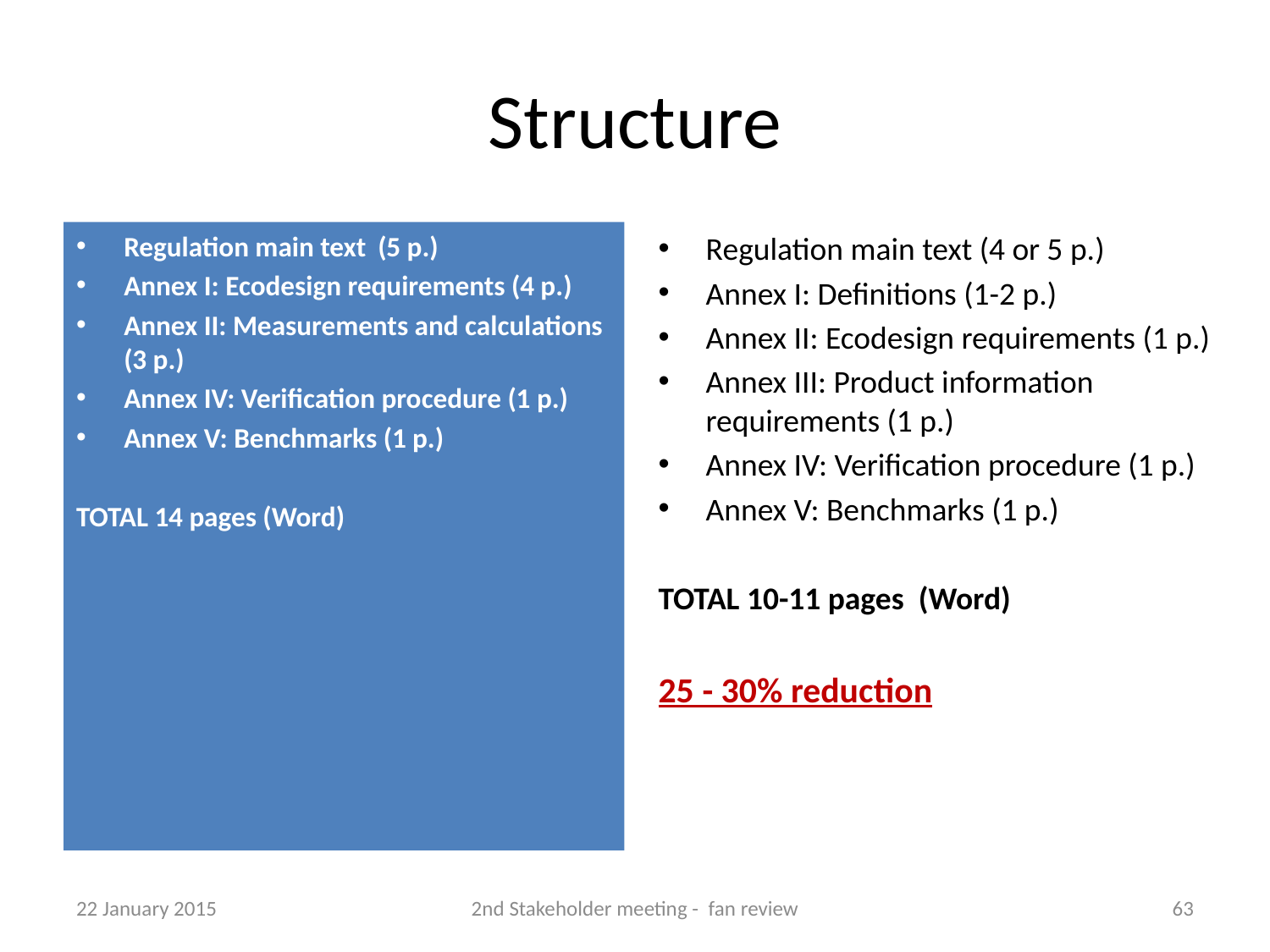

# Structure
Regulation main text 	(5 p.)
Annex I: Ecodesign requirements (4 p.)
Annex II: Measurements and calculations (3 p.)
Annex IV: Verification procedure (1 p.)
Annex V: Benchmarks (1 p.)

TOTAL 14 pages (Word)

Regulation main text (4 or 5 p.)
Annex I: Definitions (1-2 p.)
Annex II: Ecodesign requirements (1 p.)
Annex III: Product information requirements (1 p.)
Annex IV: Verification procedure (1 p.)
Annex V: Benchmarks (1 p.)

TOTAL 10-11 pages  (Word)

25 - 30% reduction
22 January 2015
2nd Stakeholder meeting -  fan review
63